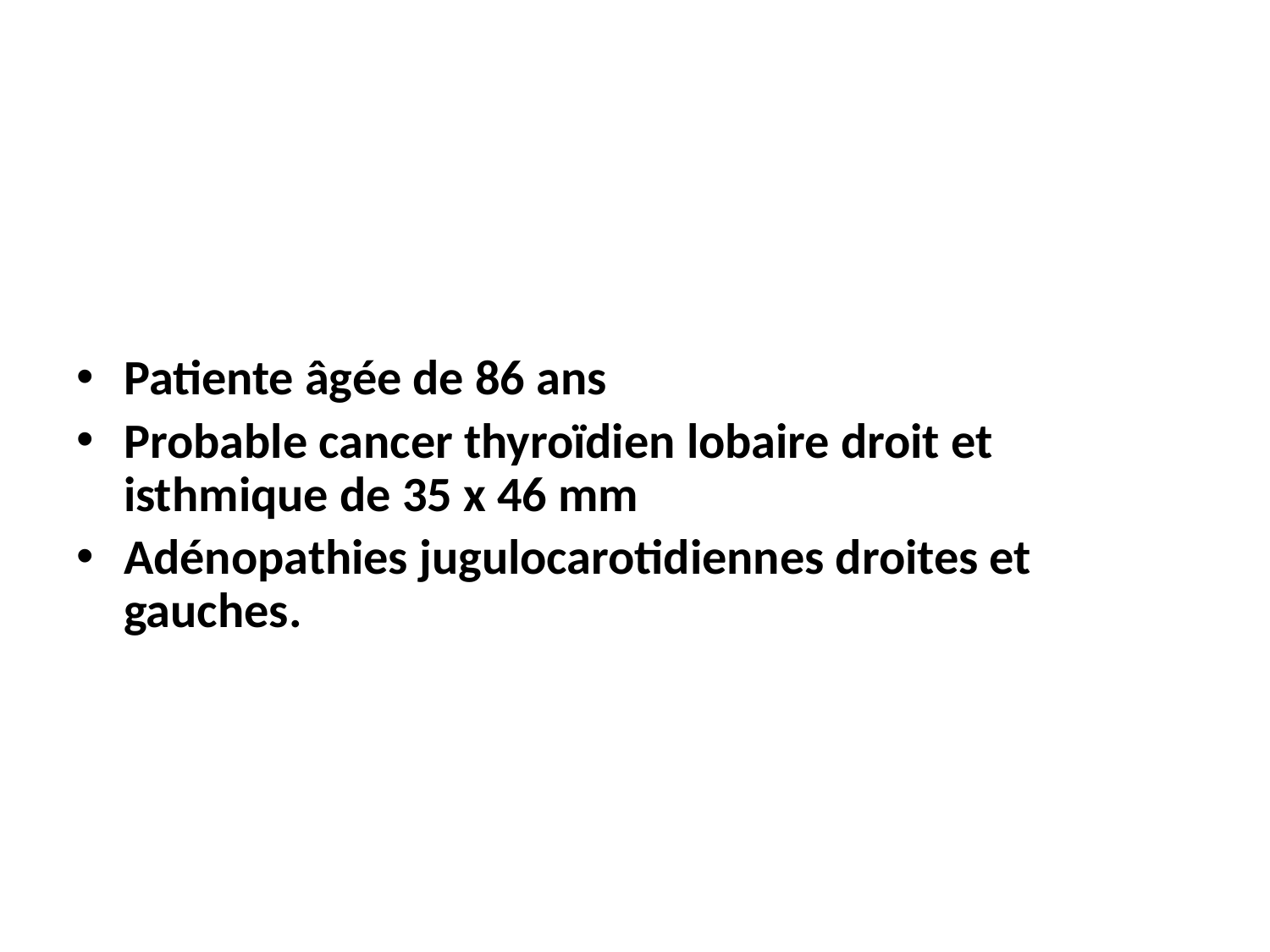

Patiente âgée de 86 ans
Probable cancer thyroïdien lobaire droit et isthmique de 35 x 46 mm
Adénopathies jugulocarotidiennes droites et gauches.